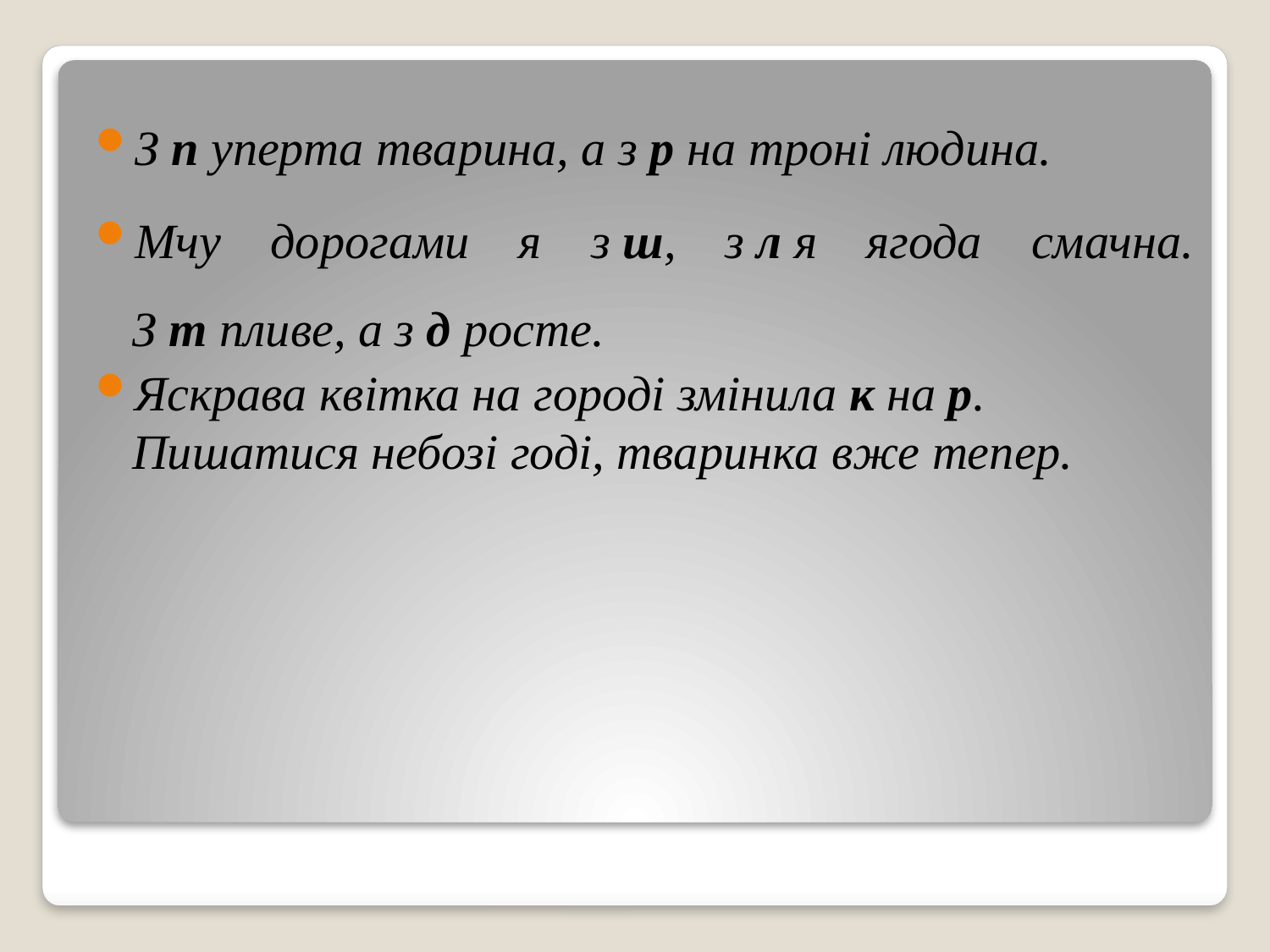

З п уперта тварина, а з р на троні людина.
Мчу дорогами я з ш, з л я ягода смачна. З т пливе, а з д росте.
Яскрава квітка на городі змінила к на р. Пишатися небозі годі, тваринка вже тепер.